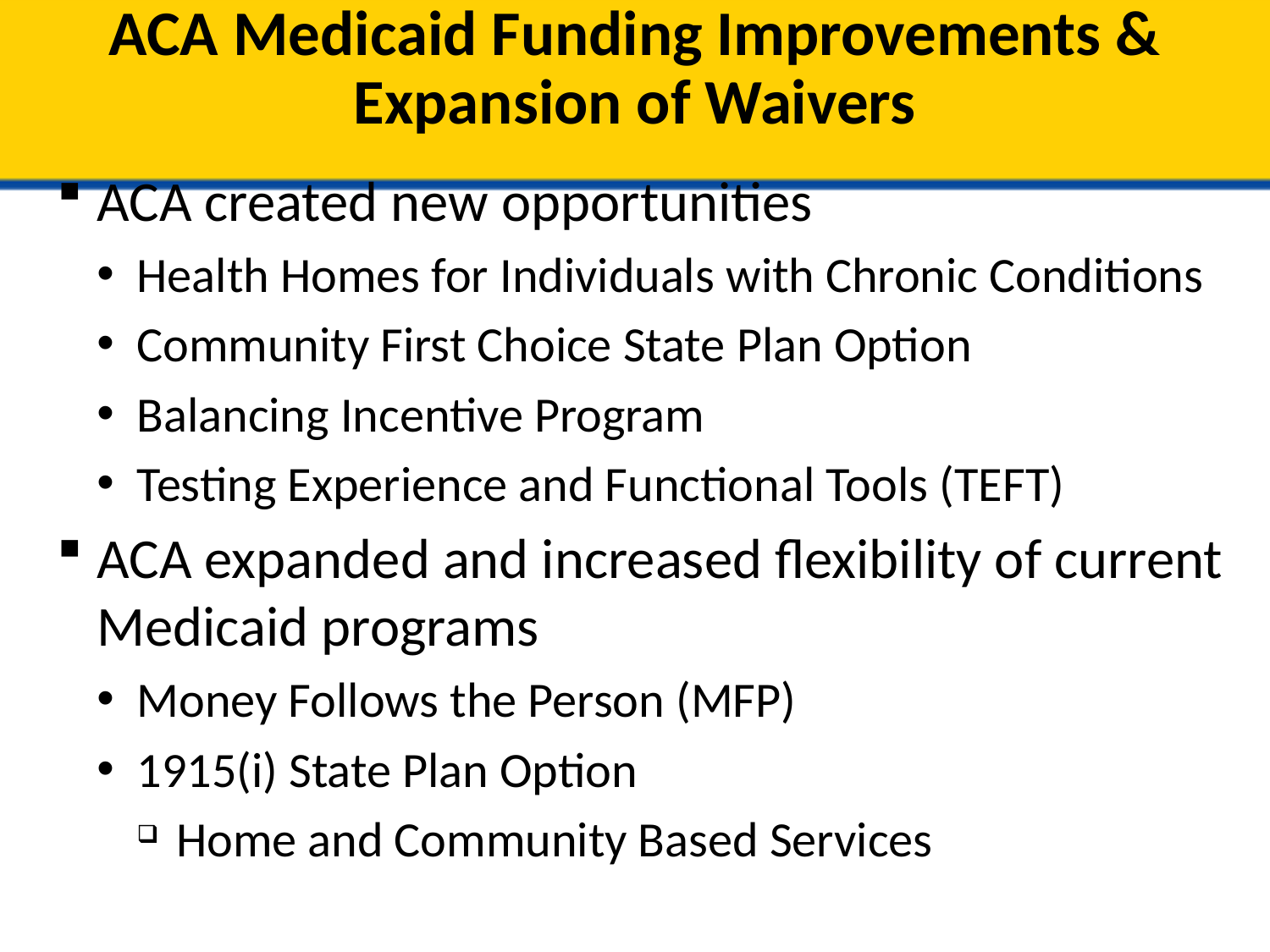

# ACA Medicaid Funding Improvements & Expansion of Waivers
ACA created new opportunities
Health Homes for Individuals with Chronic Conditions
Community First Choice State Plan Option
Balancing Incentive Program
Testing Experience and Functional Tools (TEFT)
ACA expanded and increased flexibility of current Medicaid programs
Money Follows the Person (MFP)
1915(i) State Plan Option
Home and Community Based Services